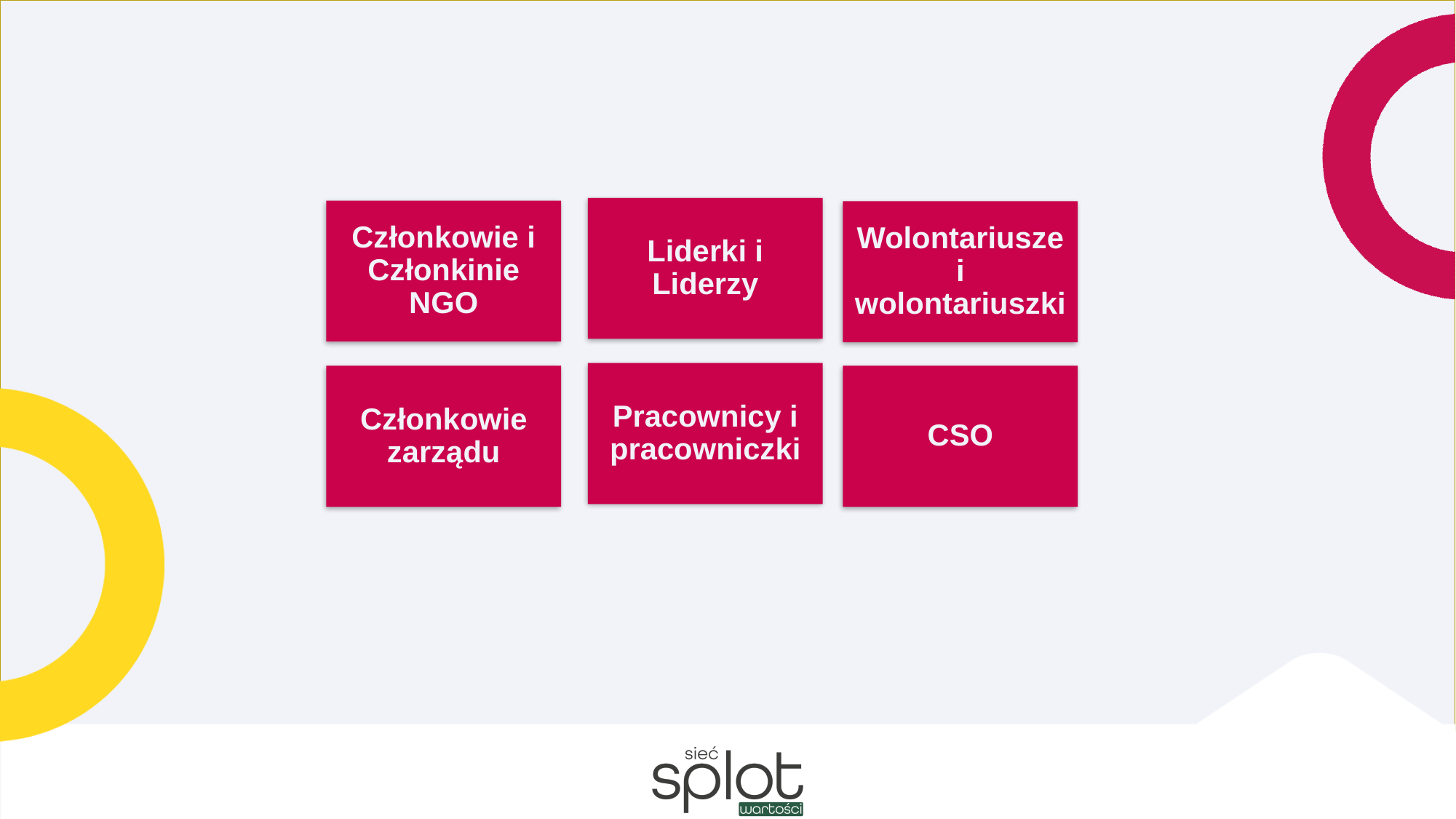

Liderki i Liderzy

Członkowie i Członkinie NGO

Wolontariusze i wolontariuszki

Pracownicy i pracowniczki

Członkowie zarządu

CSO